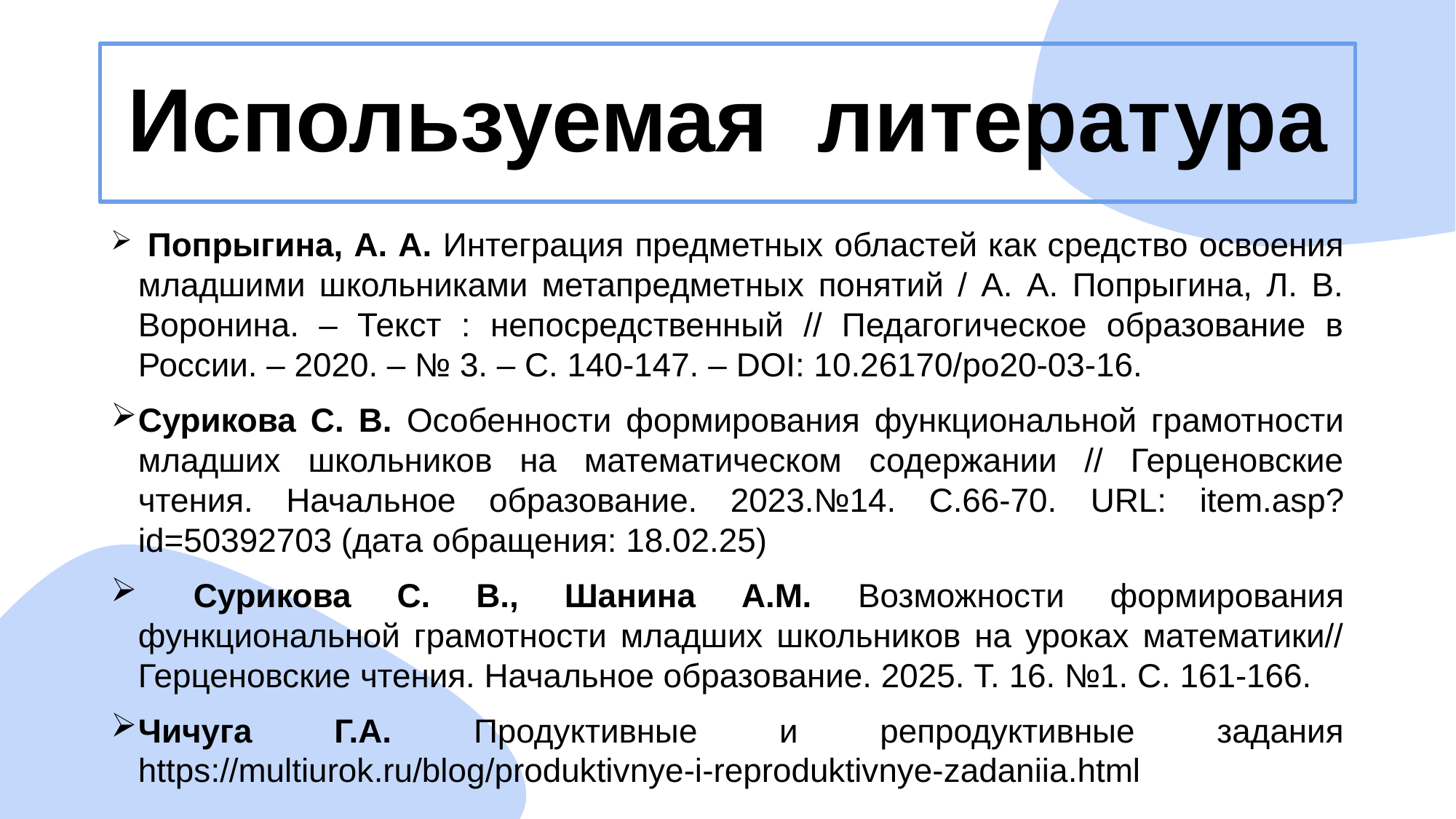

# Используемая  литература
 Попрыгина, А. А. Интеграция предметных областей как средство освоения младшими школьниками метапредметных понятий / А. А. Попрыгина, Л. В. Воронина. – Текст : непосредственный // Педагогическое образование в России. – 2020. – № 3. – С. 140-147. – DOI: 10.26170/po20-03-16.
Сурикова С. В. Особенности формирования функциональной грамотности младших школьников на математическом содержании // Герценовские чтения. Начальное образование. 2023.№14. С.66-70. URL: item.asp?id=50392703 (дата обращения: 18.02.25)
  Сурикова С. В., Шанина А.М. Возможности формирования функциональной грамотности младших школьников на уроках математики// Герценовские чтения. Начальное образование. 2025. Т. 16. №1. С. 161-166.
Чичуга Г.А. Продуктивные и репродуктивные задания https://multiurok.ru/blog/produktivnye-i-reproduktivnye-zadaniia.html